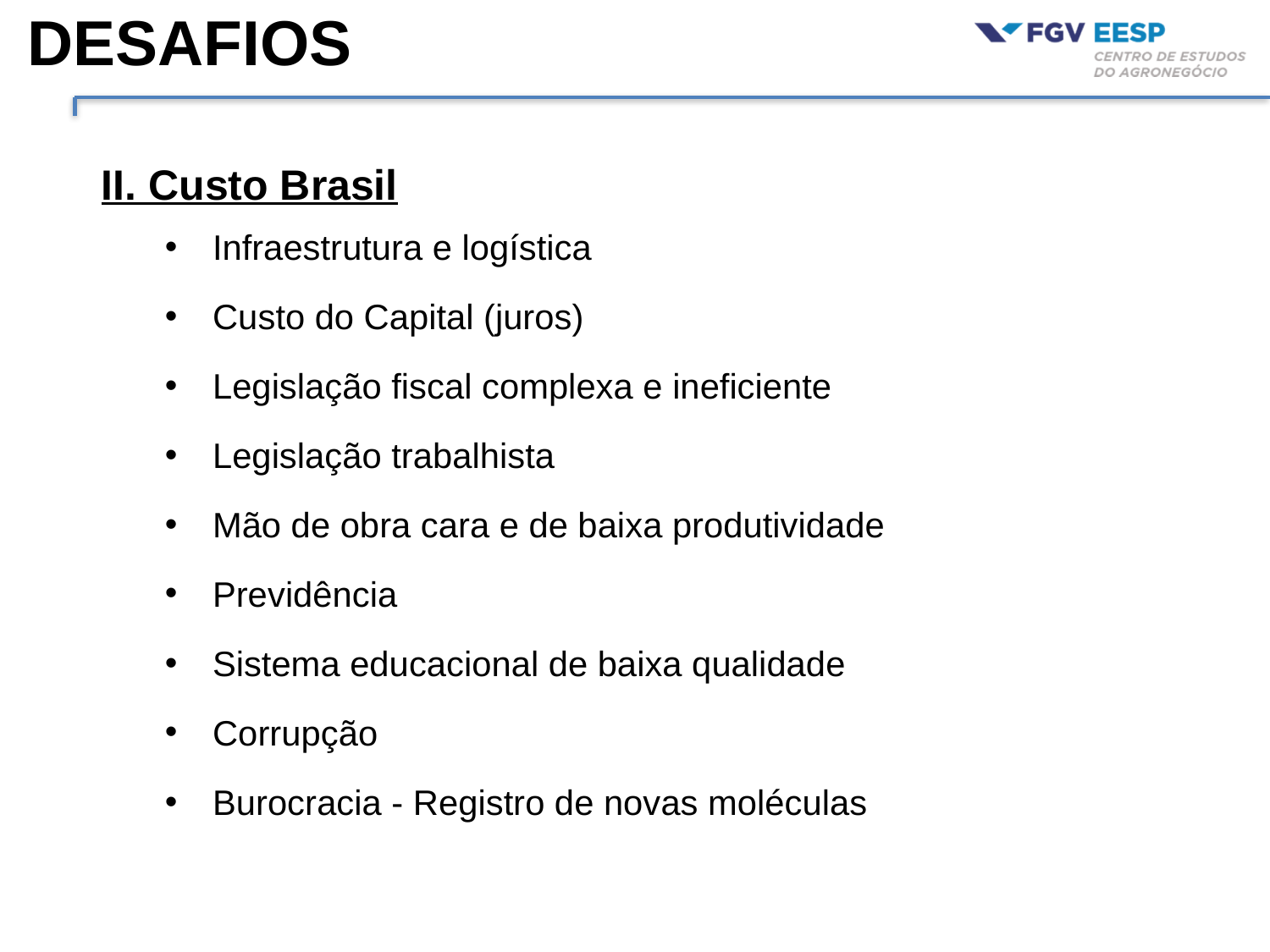

Desafios
II. Custo Brasil
Infraestrutura e logística
Custo do Capital (juros)
Legislação fiscal complexa e ineficiente
Legislação trabalhista
Mão de obra cara e de baixa produtividade
Previdência
Sistema educacional de baixa qualidade
Corrupção
Burocracia - Registro de novas moléculas